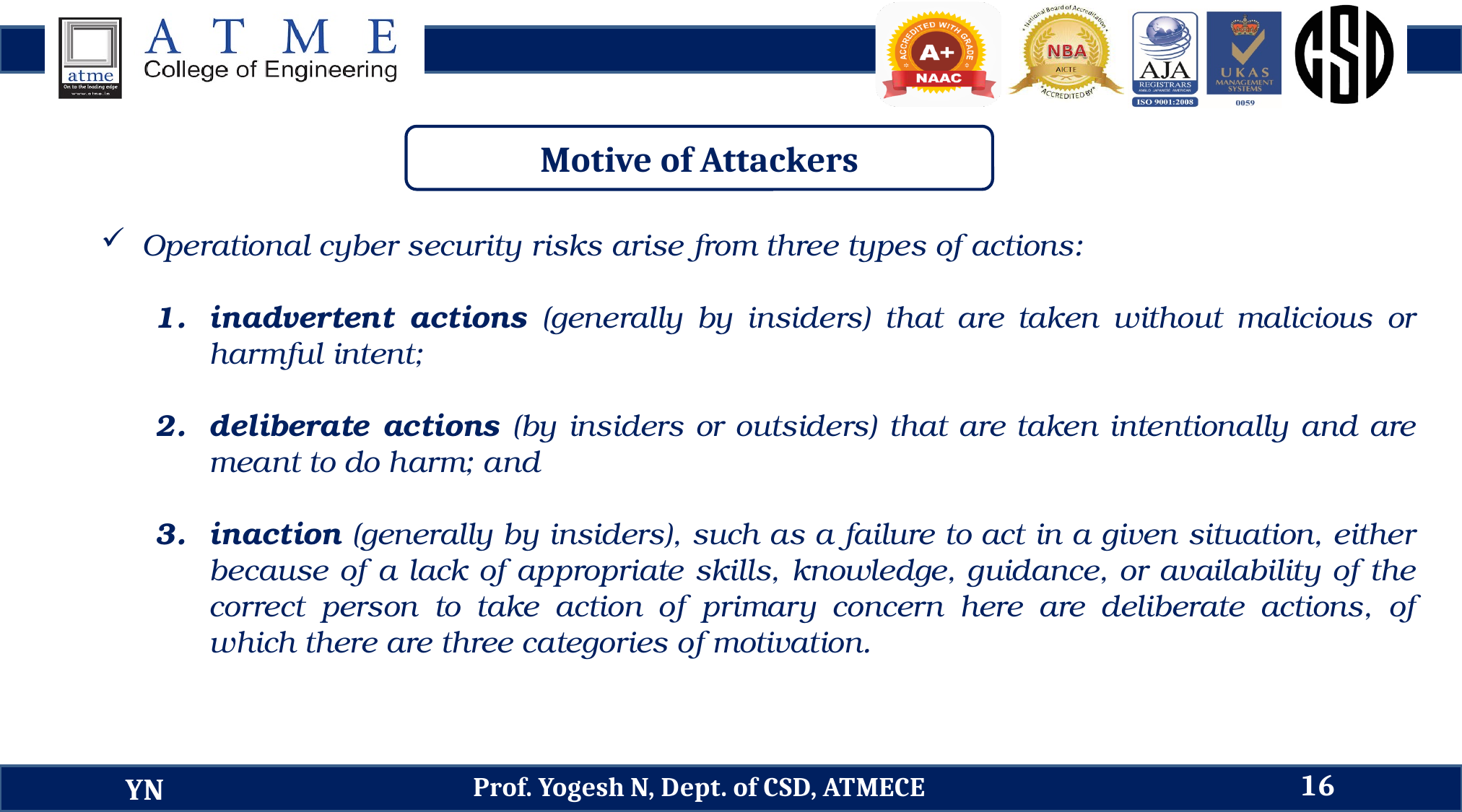

Motive of Attackers
Operational cyber security risks arise from three types of actions:

inadvertent actions (generally by insiders) that are taken without malicious or harmful intent;

deliberate actions (by insiders or outsiders) that are taken intentionally and are meant to do harm; and

inaction (generally by insiders), such as a failure to act in a given situation, either because of a lack of appropriate skills, knowledge, guidance, or availability of the correct person to take action of primary concern here are deliberate actions, of which there are three categories of motivation.
16
Prof. Yogesh N, Dept. of CSD, ATMECE
YN